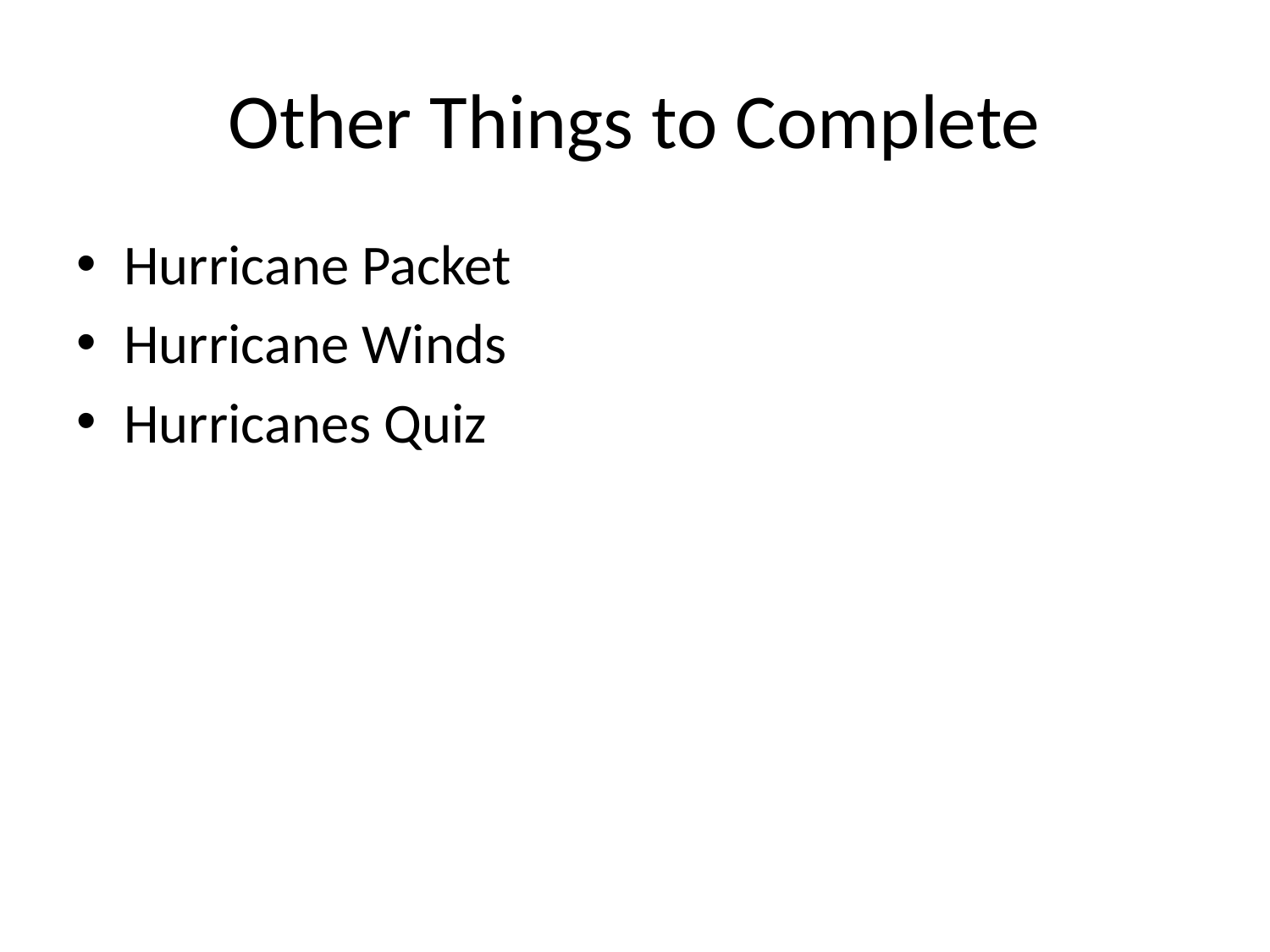

# Other Things to Complete
Hurricane Packet
Hurricane Winds
Hurricanes Quiz